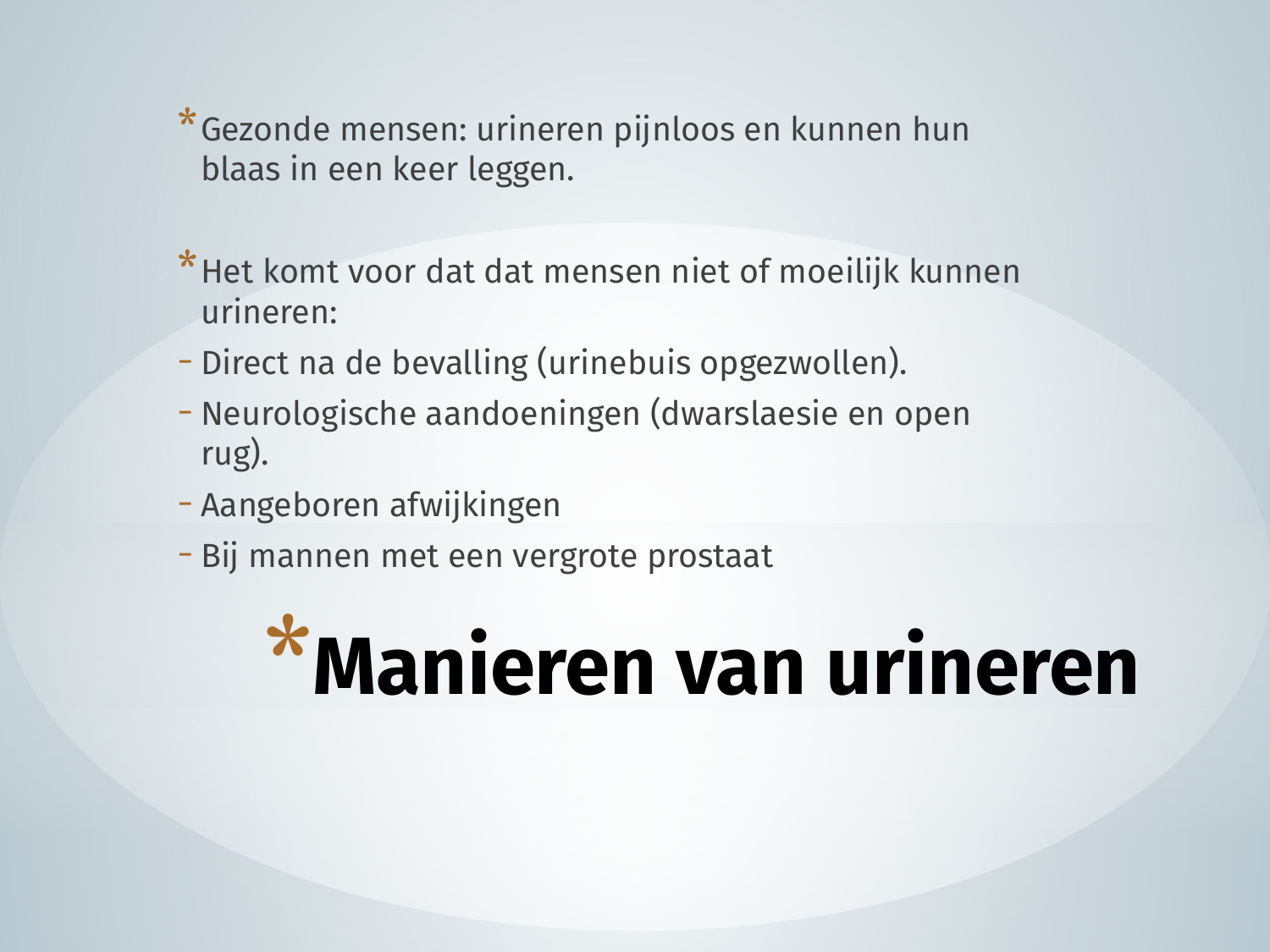

Gezonde mensen: urineren pijnloos en kunnen hun blaas in een keer leggen.

Het komt voor dat dat mensen niet of moeilijk kunnen urineren:
Direct na de bevalling (urinebuis opgezwollen).
Neurologische aandoeningen (dwarslaesie en open rug).
Aangeboren afwijkingen
Bij mannen met een vergrote prostaat
# Manieren van urineren